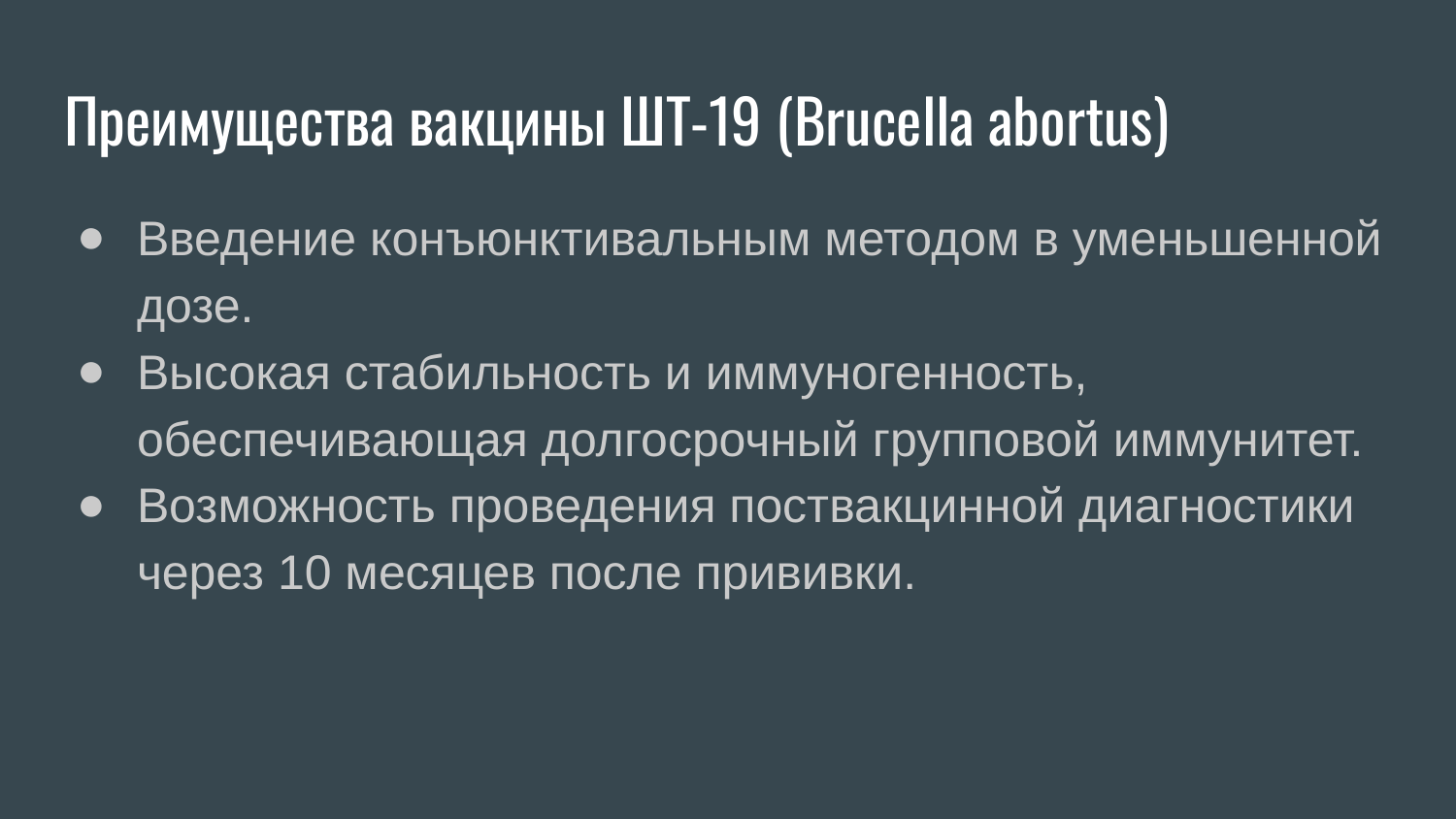

# Преимущества вакцины ШТ-19 (Brucella abortus)
Введение конъюнктивальным методом в уменьшенной дозе.
Высокая стабильность и иммуногенность, обеспечивающая долгосрочный групповой иммунитет.
Возможность проведения поствакцинной диагностики через 10 месяцев после прививки.